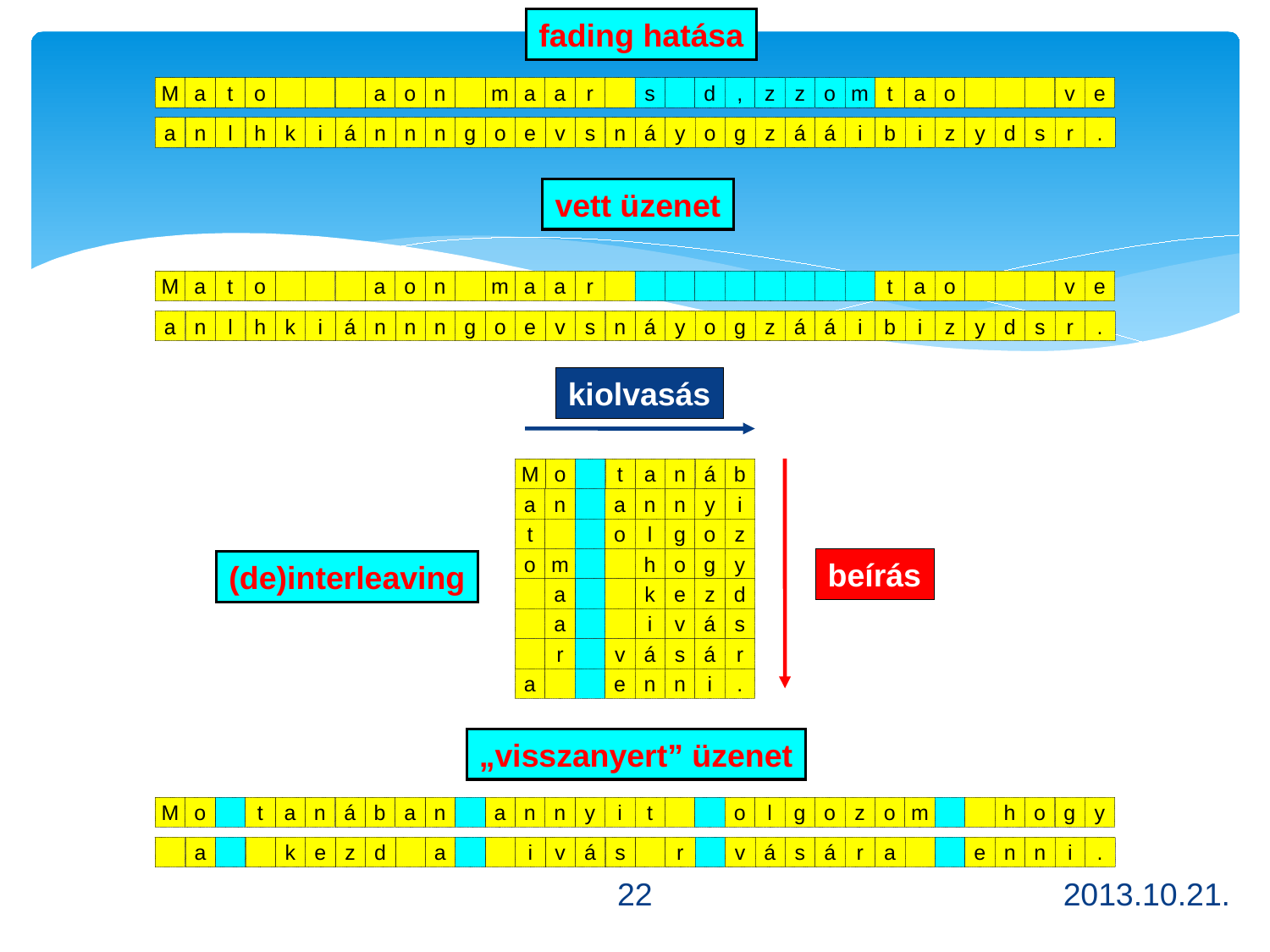

fading hatása
M
a
t
o

a
o
n

m
a
a
r

s

d
,
z
z
o
m
t
a
o

v
e
a
n
l
h
k
i
á
n
n
n
g
o
e
v
s
n
á
y
o
g
z
á
á
i
b
i
z
y
d
s
r
.
vett üzenet
M
a
t
o

a
o
n

m
a
a
r

t
a
o

v
e
a
n
l
h
k
i
á
n
n
n
g
o
e
v
s
n
á
y
o
g
z
á
á
i
b
i
z
y
d
s
r
.
kiolvasás

M
o

t
a
n
á
b
a
n

a
n
n
y
i
t

o
l
g
o
z
o
m

h
o
g
y

a

k
e
z
d

a

i
v
á
s

r

v
á
s
á
r
a

e
n
n
i
.
beírás
(de)interleaving

„visszanyert” üzenet
M
o

t
a
n
á
b
a
n

a
n
n
y
i
t

o
l
g
o
z
o
m

h
o
g
y

a

k
e
z
d

a

i
v
á
s

r

v
á
s
á
r
a

e
n
n
i
.
22
2013.10.21.